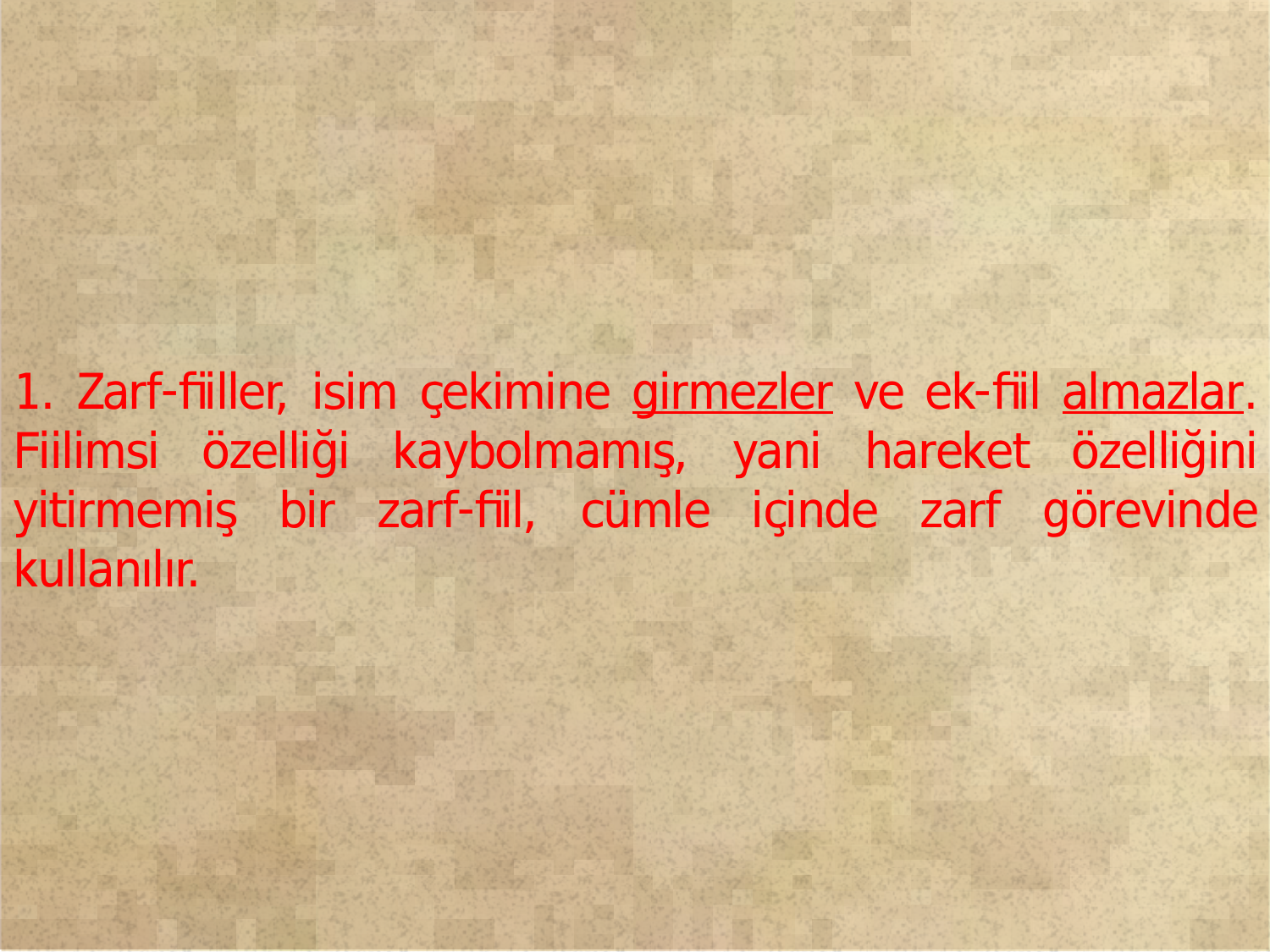

1. Zarf-fiiller, isim çekimine girmezler ve ek-fiil almazlar. Fiilimsi özelliği kaybolmamış, yani hareket özelliğini yitirmemiş bir zarf-fiil, cümle içinde zarf görevinde kullanılır.